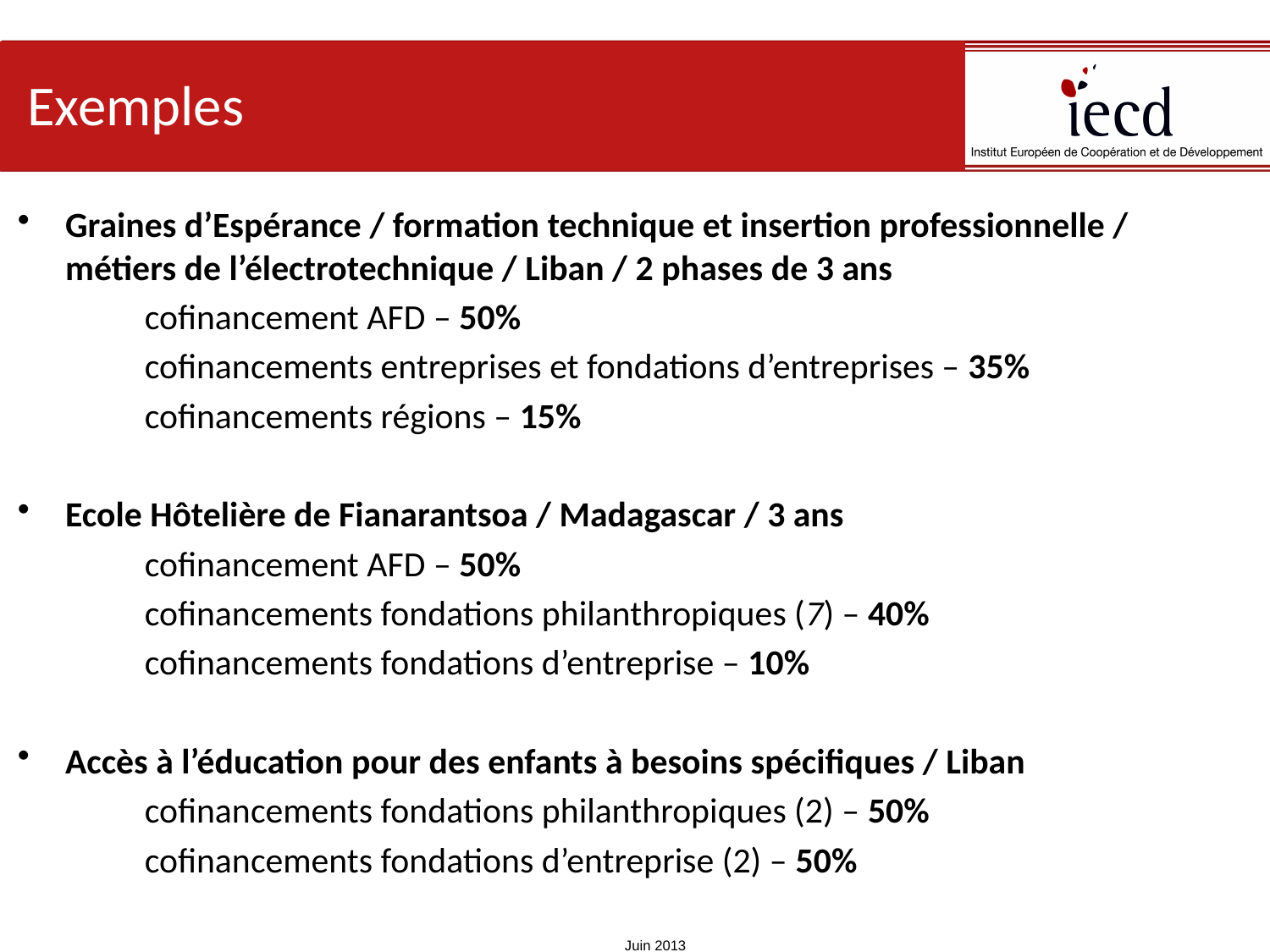

# Exemples
Graines d’Espérance / formation technique et insertion professionnelle / métiers de l’électrotechnique / Liban / 2 phases de 3 ans
	cofinancement AFD – 50%
	cofinancements entreprises et fondations d’entreprises – 35%
	cofinancements régions – 15%

Ecole Hôtelière de Fianarantsoa / Madagascar / 3 ans
	cofinancement AFD – 50%
	cofinancements fondations philanthropiques (7) – 40%
	cofinancements fondations d’entreprise – 10%

Accès à l’éducation pour des enfants à besoins spécifiques / Liban
	cofinancements fondations philanthropiques (2) – 50%
	cofinancements fondations d’entreprise (2) – 50%